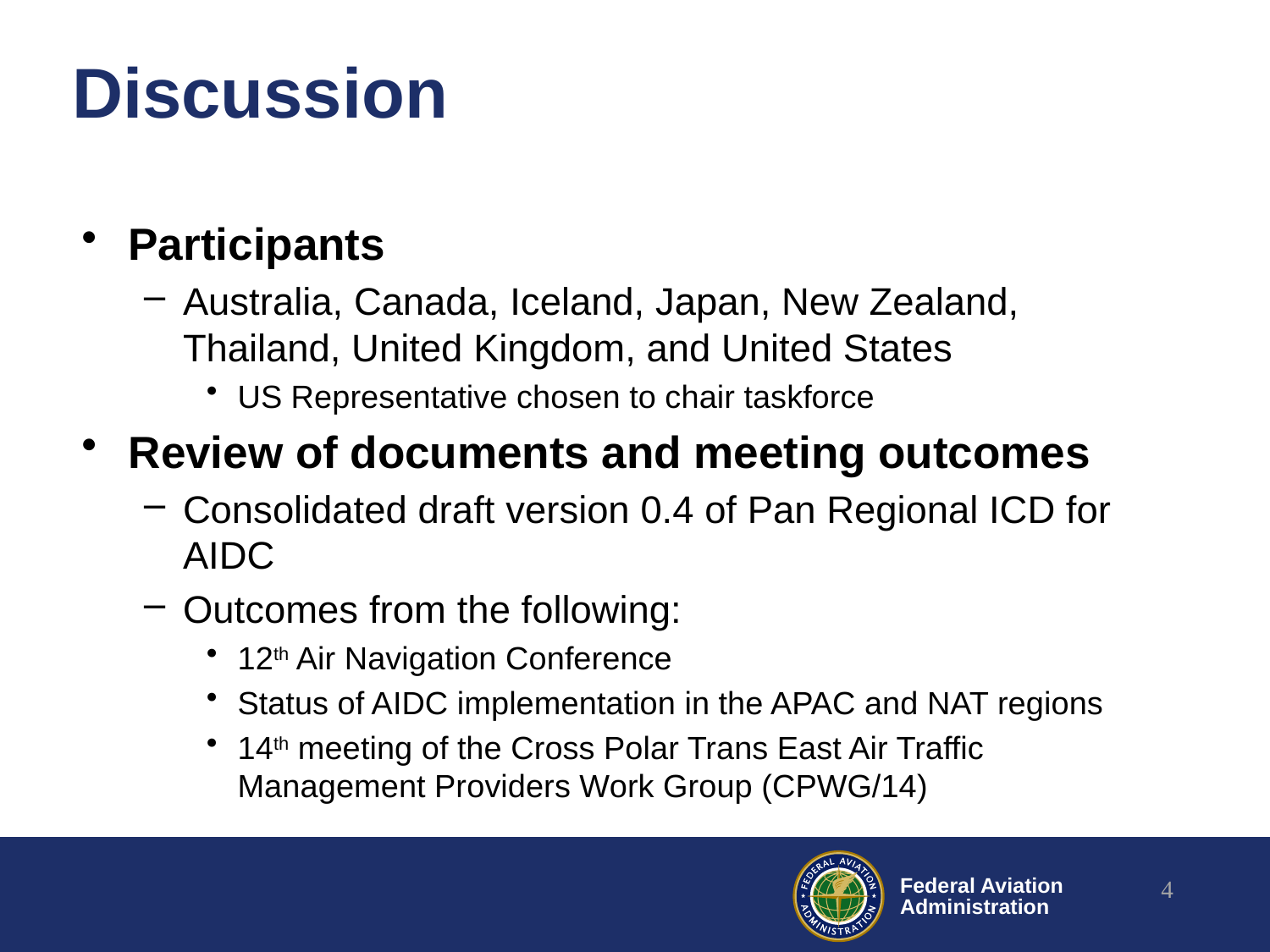

# Discussion
Participants
Australia, Canada, Iceland, Japan, New Zealand, Thailand, United Kingdom, and United States
US Representative chosen to chair taskforce
Review of documents and meeting outcomes
Consolidated draft version 0.4 of Pan Regional ICD for AIDC
Outcomes from the following:
12th Air Navigation Conference
Status of AIDC implementation in the APAC and NAT regions
14th meeting of the Cross Polar Trans East Air Traffic Management Providers Work Group (CPWG/14)

4